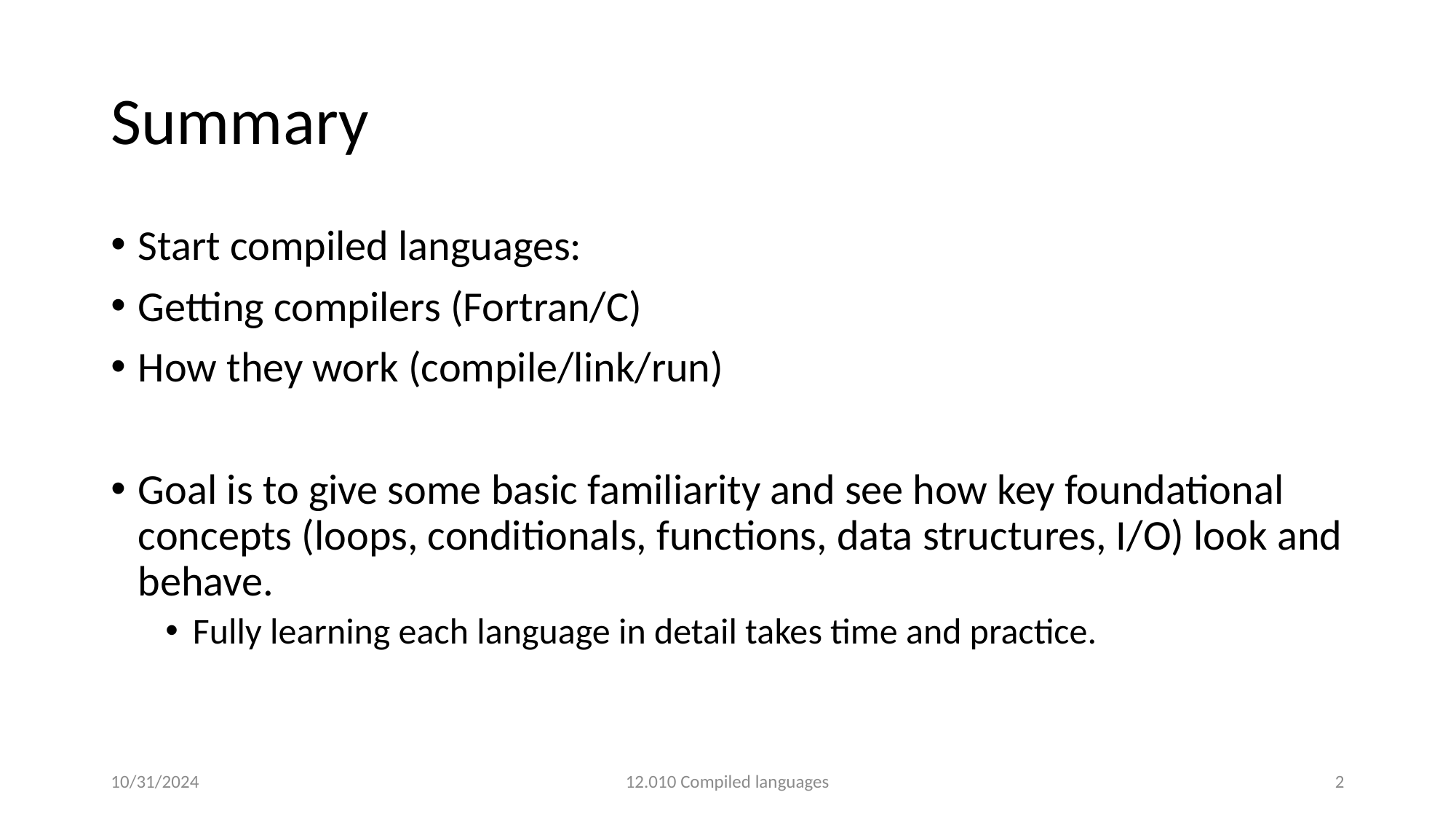

# Summary
Start compiled languages:
Getting compilers (Fortran/C)
How they work (compile/link/run)

Goal is to give some basic familiarity and see how key foundational concepts (loops, conditionals, functions, data structures, I/O) look and behave.
Fully learning each language in detail takes time and practice.
10/31/2024
12.010 Compiled languages
2